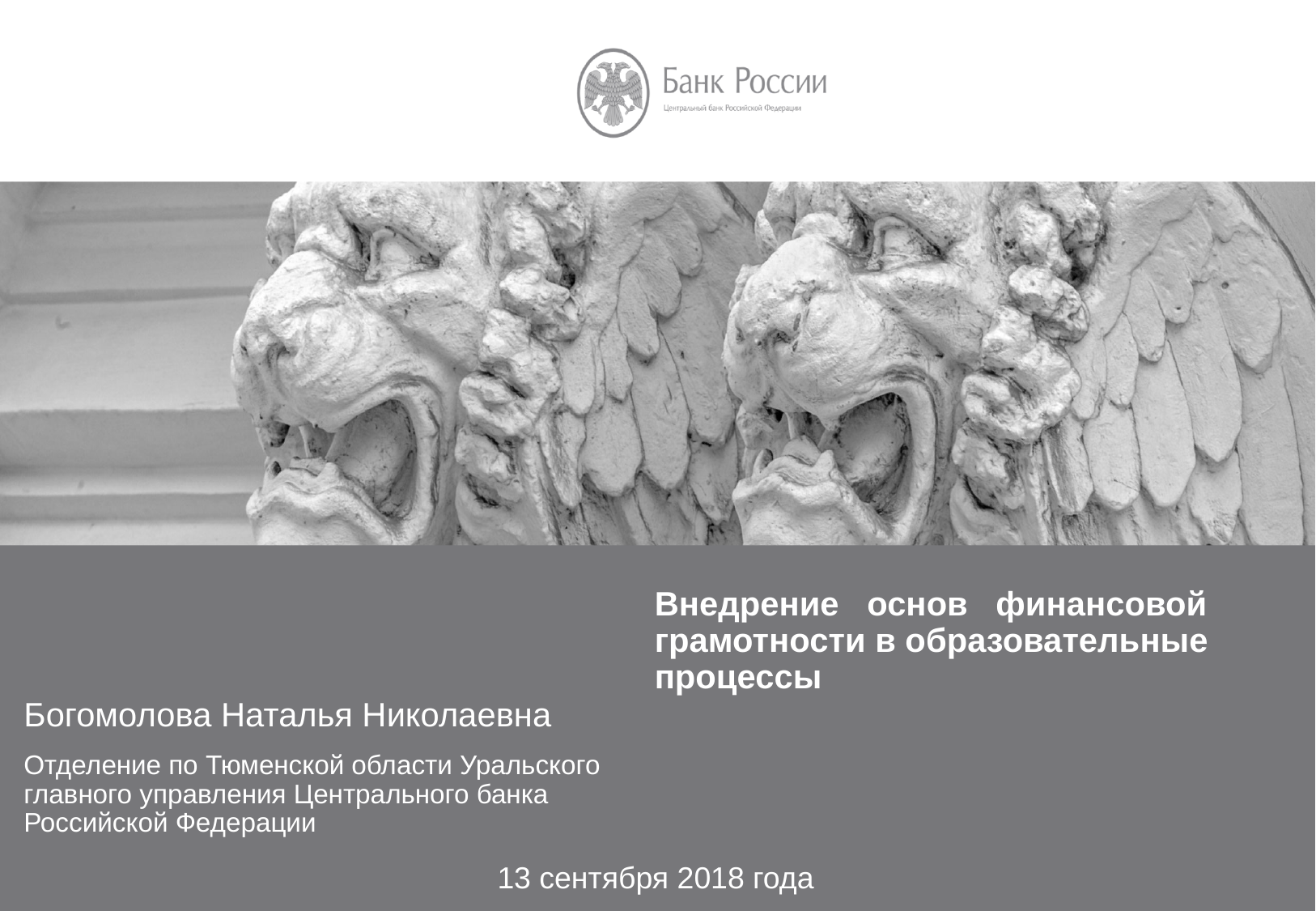

# Внедрение   основ   финансовой грамотности в образовательные процессы
Богомолова Наталья Николаевна
Отделение по Тюменской области Уральского главного управления Центрального банка Российской Федерации

13 сентября 2018 года